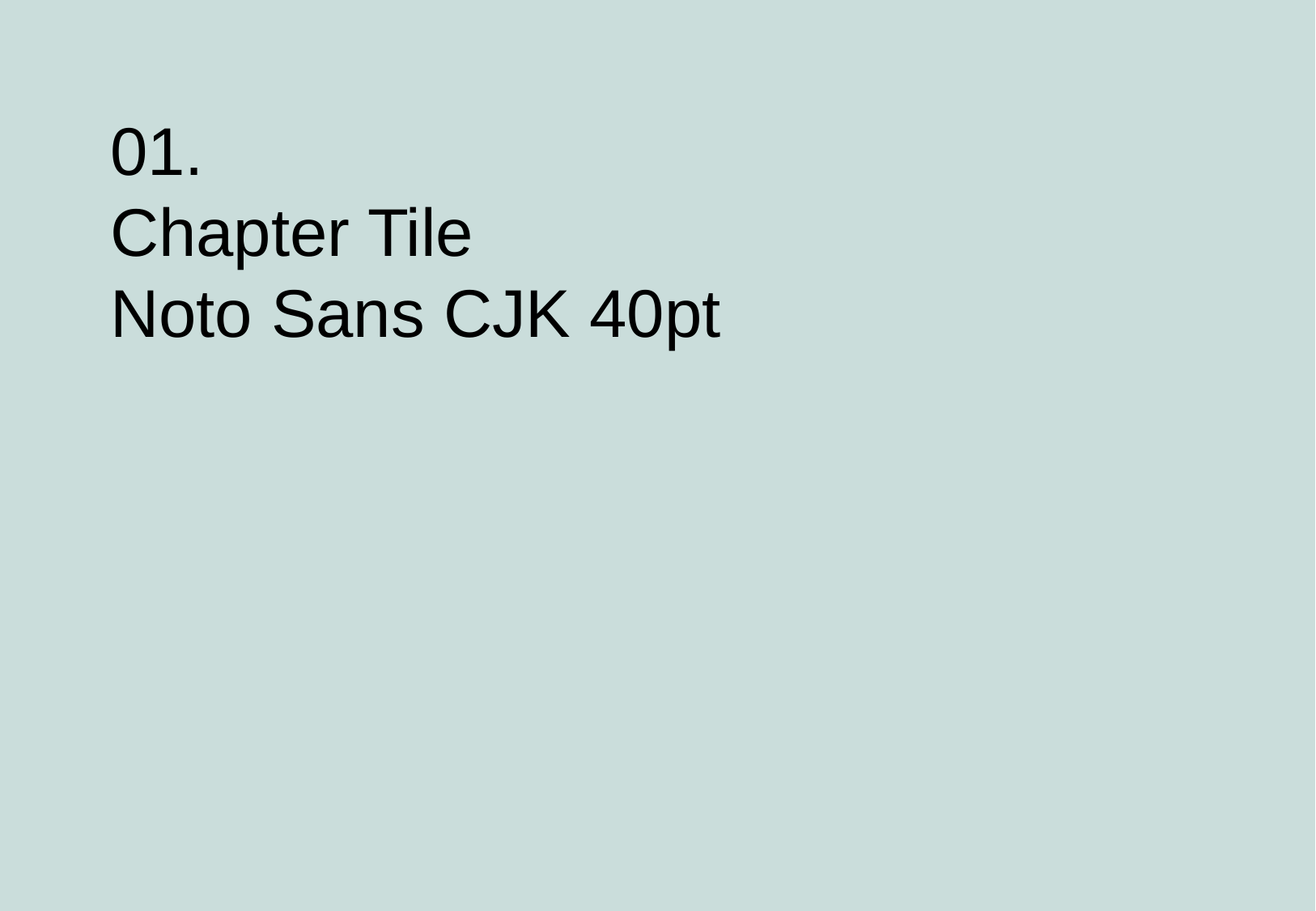

01.
Chapter Tile
Noto Sans CJK 40pt